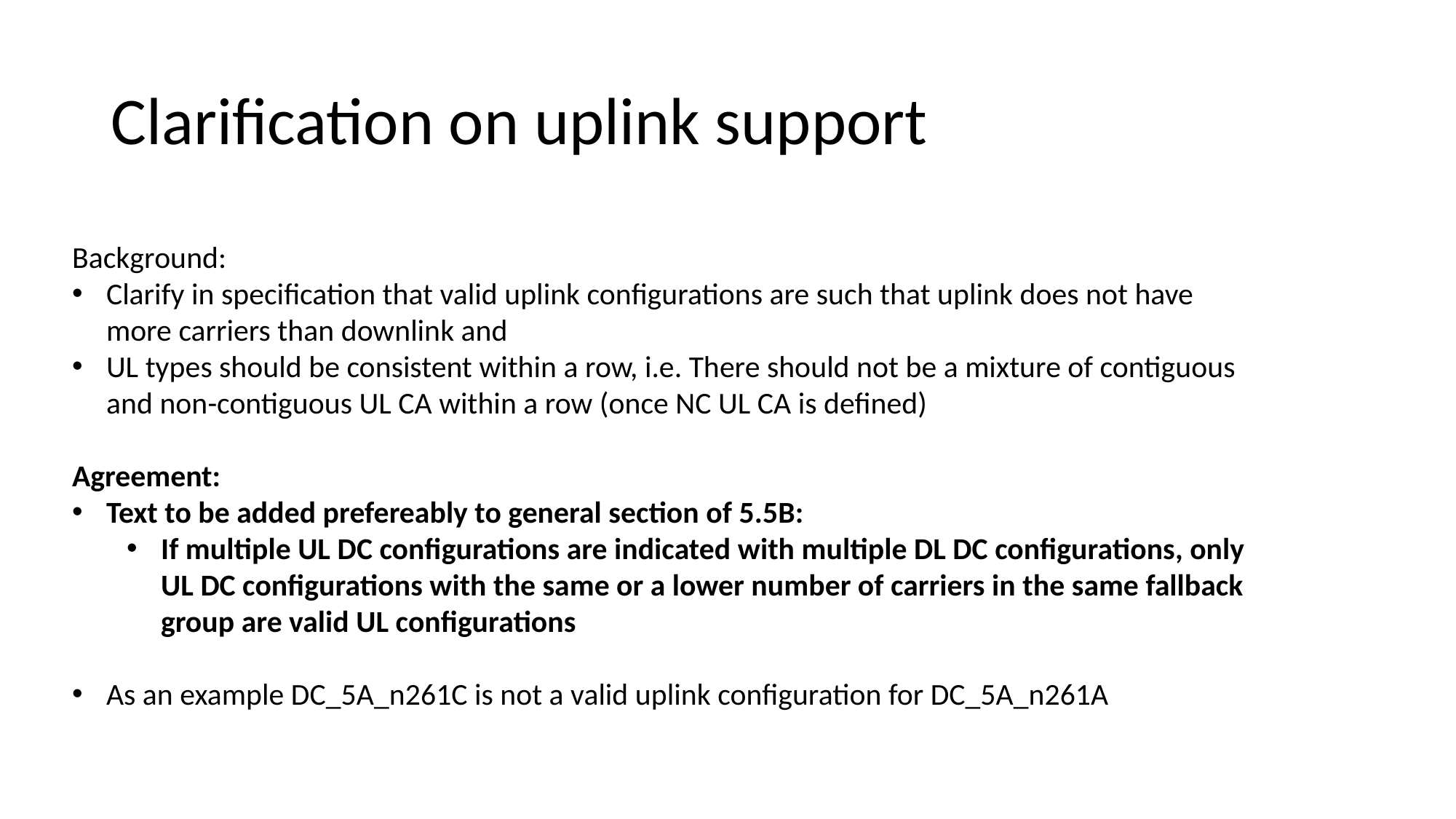

# Clarification on uplink support
Background:
Clarify in specification that valid uplink configurations are such that uplink does not have more carriers than downlink and
UL types should be consistent within a row, i.e. There should not be a mixture of contiguous and non-contiguous UL CA within a row (once NC UL CA is defined)

Agreement:
Text to be added prefereably to general section of 5.5B:
If multiple UL DC configurations are indicated with multiple DL DC configurations, only UL DC configurations with the same or a lower number of carriers in the same fallback group are valid UL configurations

As an example DC_5A_n261C is not a valid uplink configuration for DC_5A_n261A